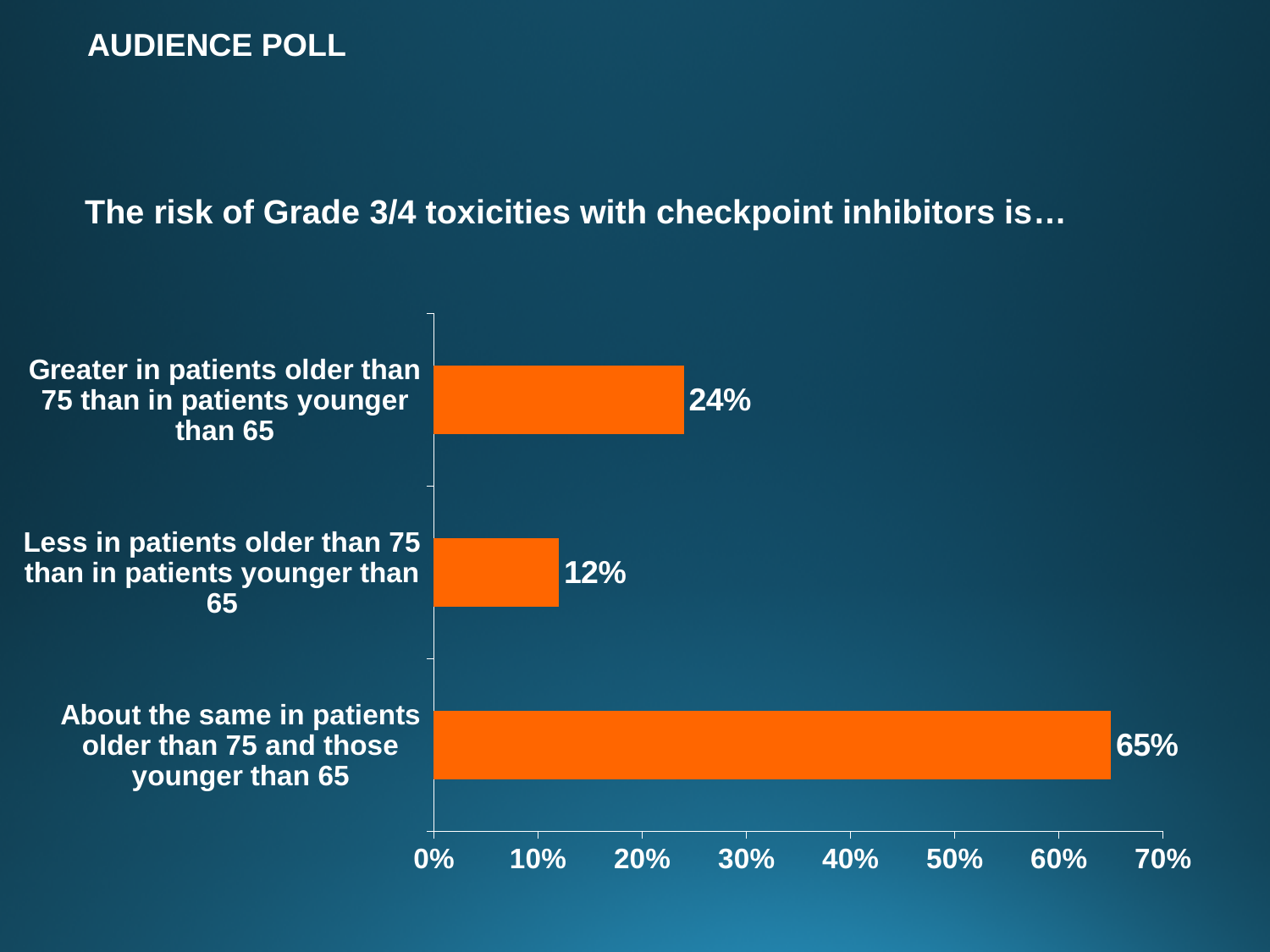

AUDIENCE POLL
The risk of Grade 3/4 toxicities with checkpoint inhibitors is…

### Chart

| Category | Series 1 |
|---|---|
| About the same in patients older than 75 and those younger than 65 | 0.65 |
| Less in patients older than 75 than in patients younger than 65 | 0.12 |
| Greater in patients older than 75 than in patients younger than 65 | 0.24 |